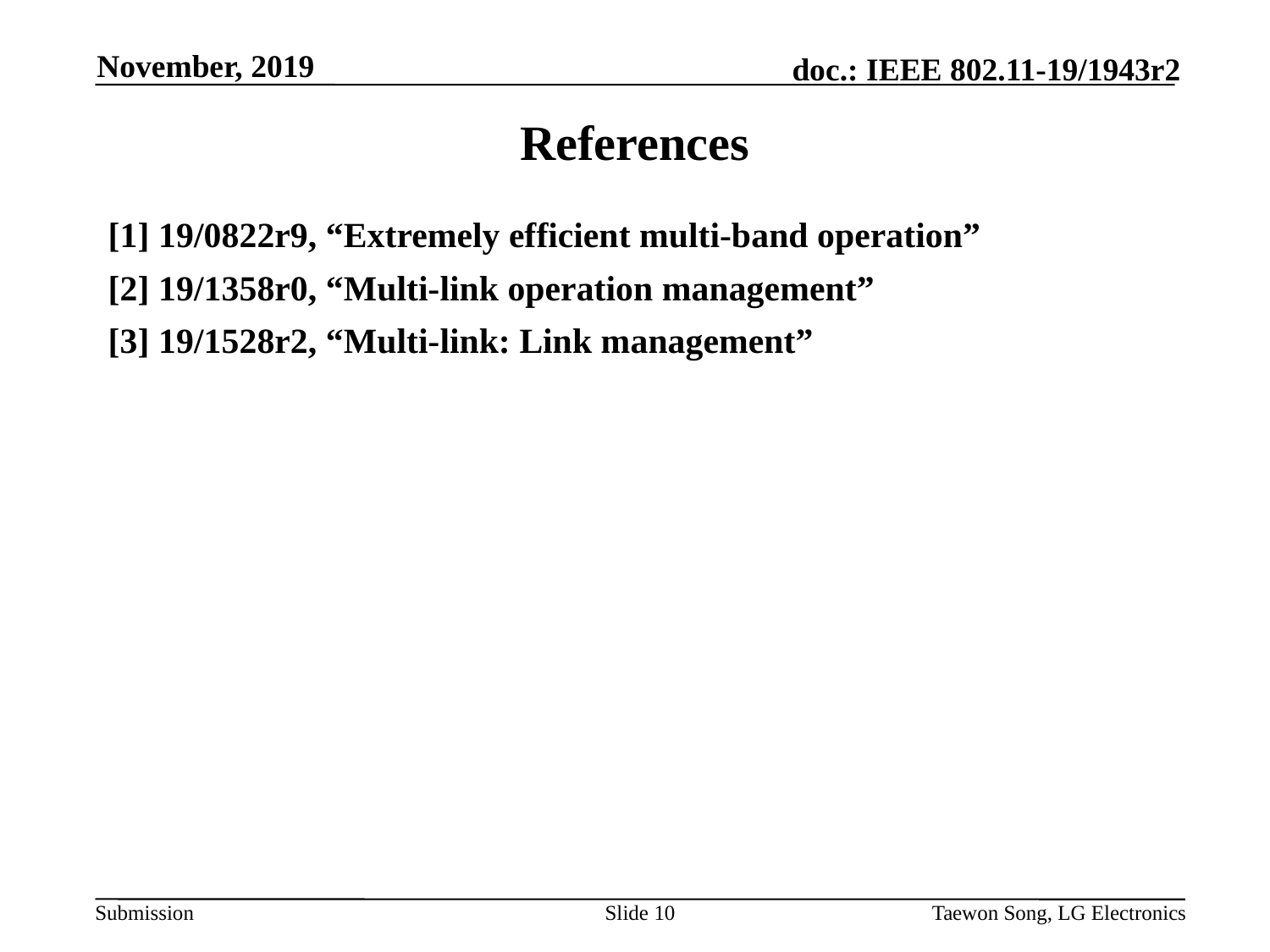

November, 2019
# References
[1] 19/0822r9, “Extremely efficient multi-band operation”
[2] 19/1358r0, “Multi-link operation management”
[3] 19/1528r2, “Multi-link: Link management”
Slide 10
Taewon Song, LG Electronics